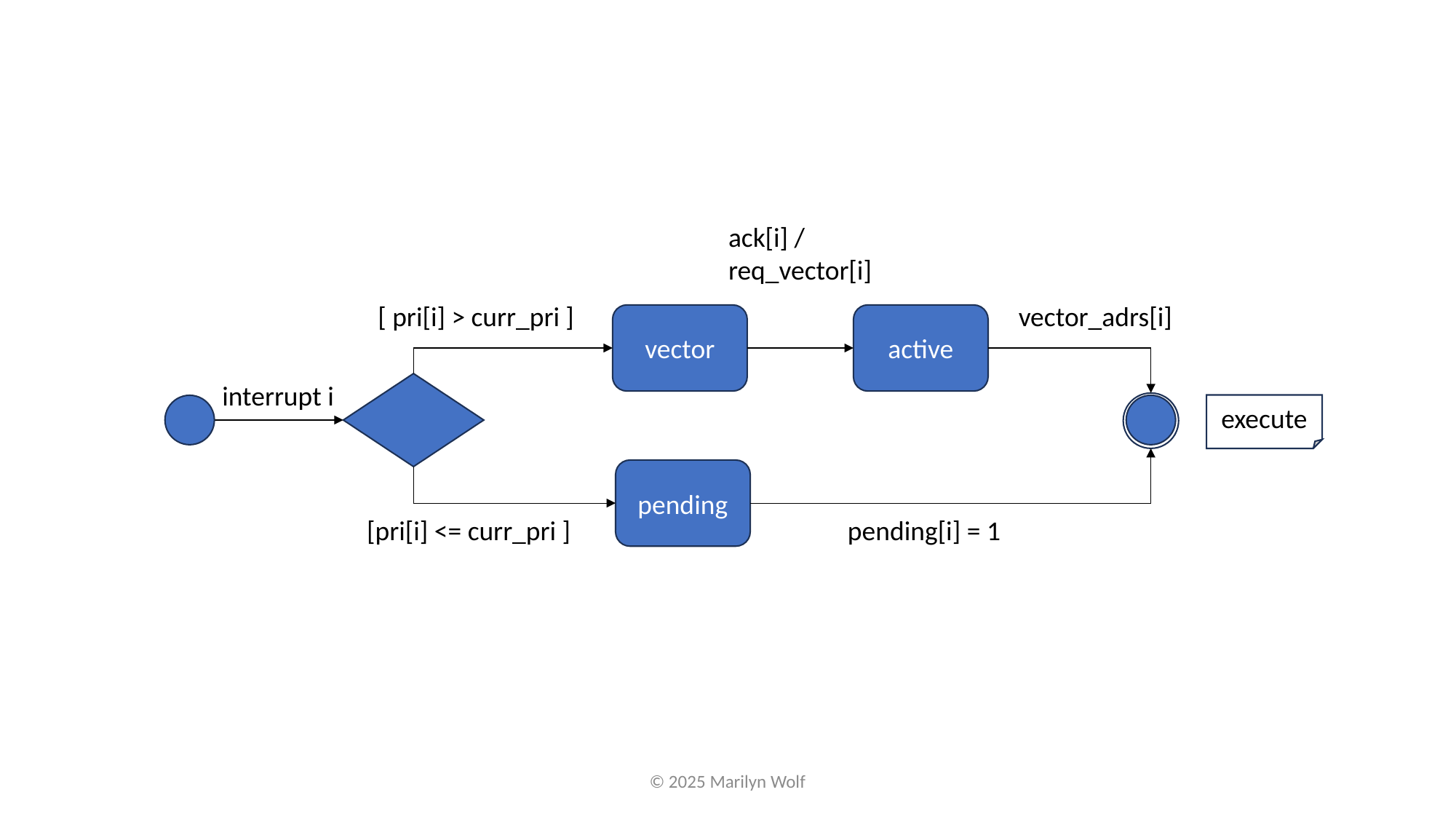

ack[i] /
req_vector[i]
[ pri[i] > curr_pri ]
vector_adrs[i]
vector
active
interrupt i

execute

pending
[pri[i] <= curr_pri ]
pending[i] = 1
© 2025 Marilyn Wolf